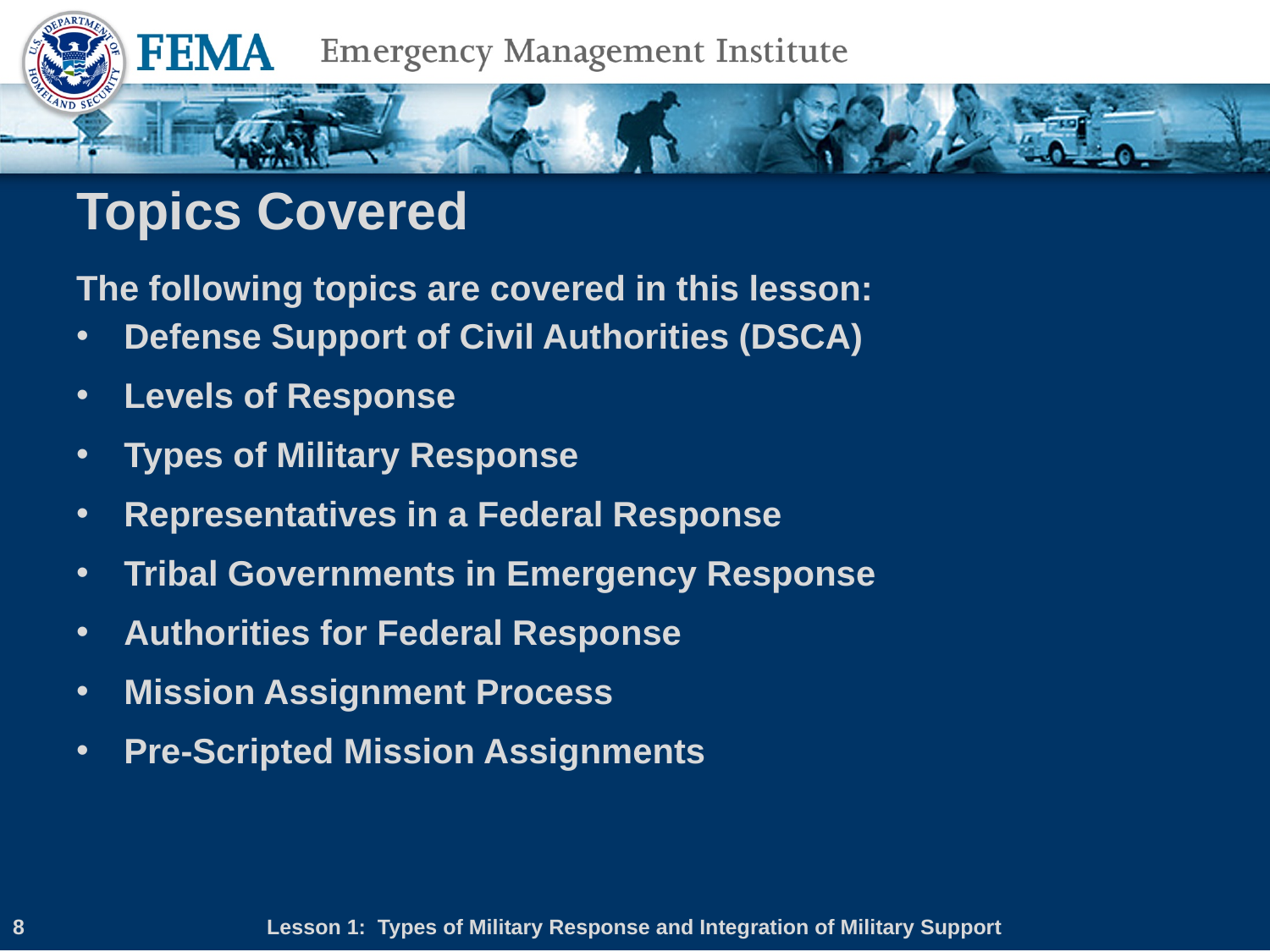

# Topics Covered
The following topics are covered in this lesson:
Defense Support of Civil Authorities (DSCA)
Levels of Response
Types of Military Response
Representatives in a Federal Response
Tribal Governments in Emergency Response
Authorities for Federal Response
Mission Assignment Process
Pre-Scripted Mission Assignments
8
Lesson 1:  Types of Military Response and Integration of Military Support